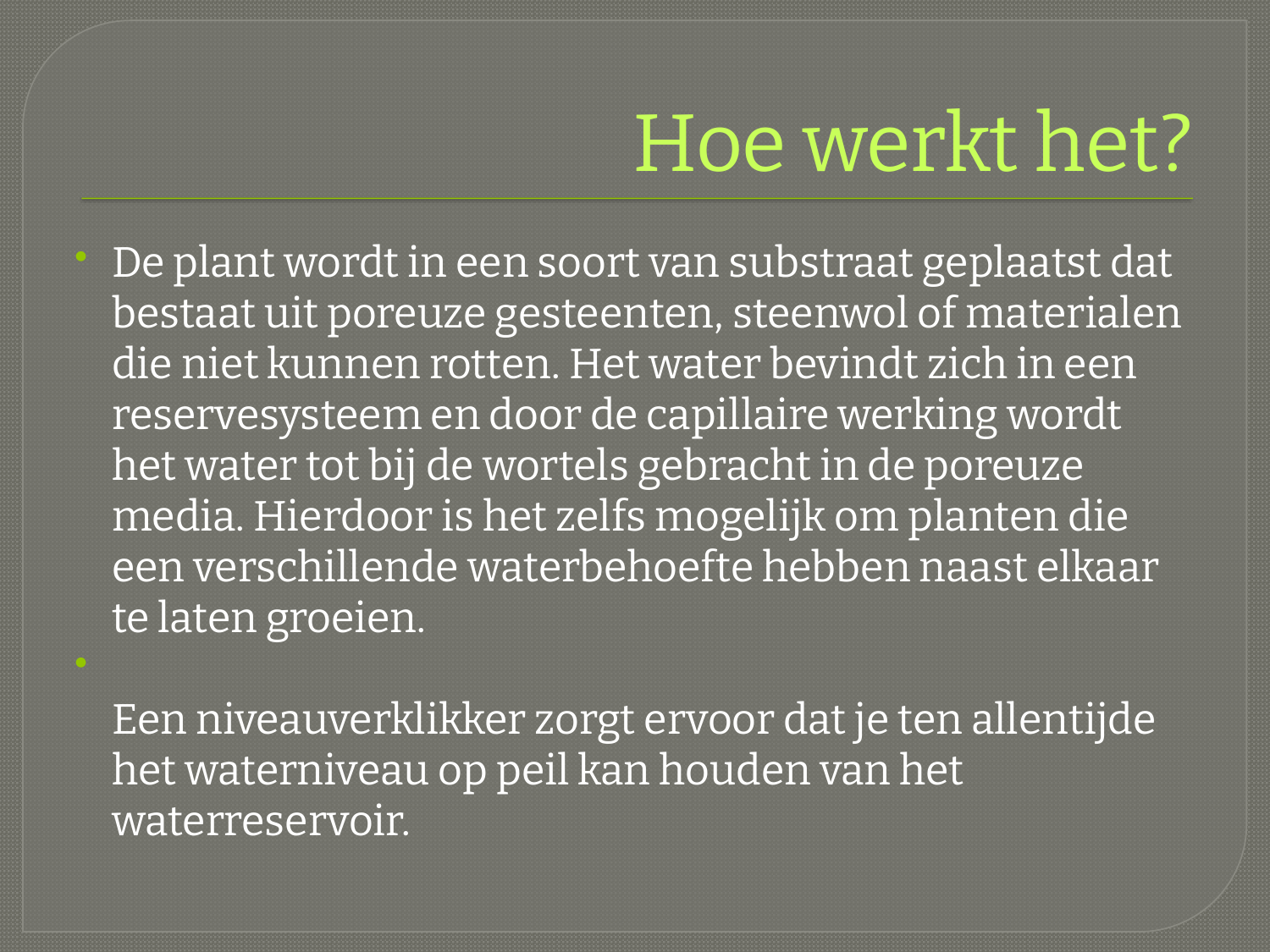

# Hoe werkt het?
De plant wordt in een soort van substraat geplaatst dat bestaat uit poreuze gesteenten, steenwol of materialen die niet kunnen rotten. Het water bevindt zich in een reservesysteem en door de capillaire werking wordt het water tot bij de wortels gebracht in de poreuze media. Hierdoor is het zelfs mogelijk om planten die een verschillende waterbehoefte hebben naast elkaar te laten groeien.
Een niveauverklikker zorgt ervoor dat je ten allentijde het waterniveau op peil kan houden van het waterreservoir.